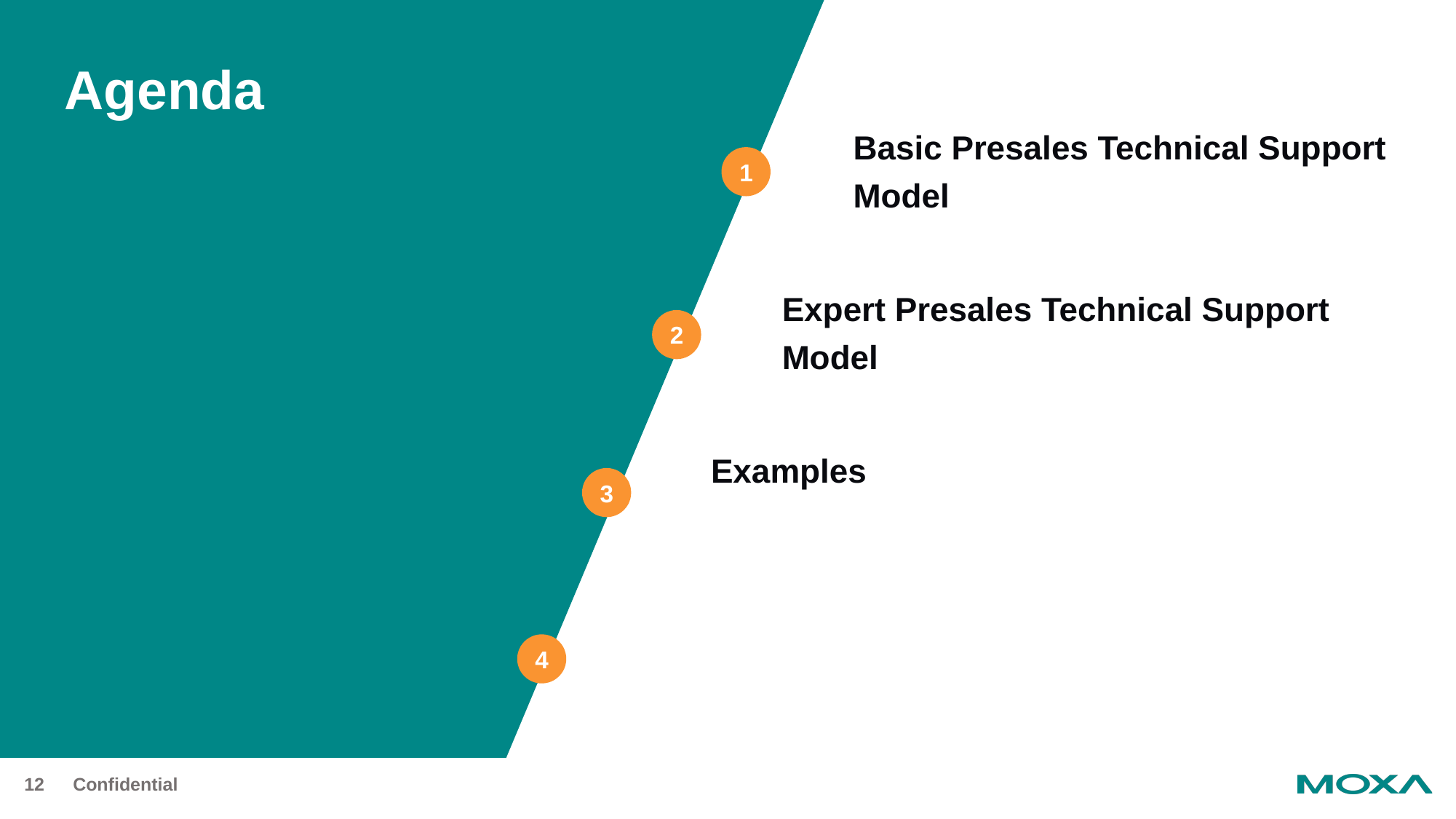

# Agenda
Basic Presales Technical Support Model

Expert Presales Technical Support Model
Examples
12